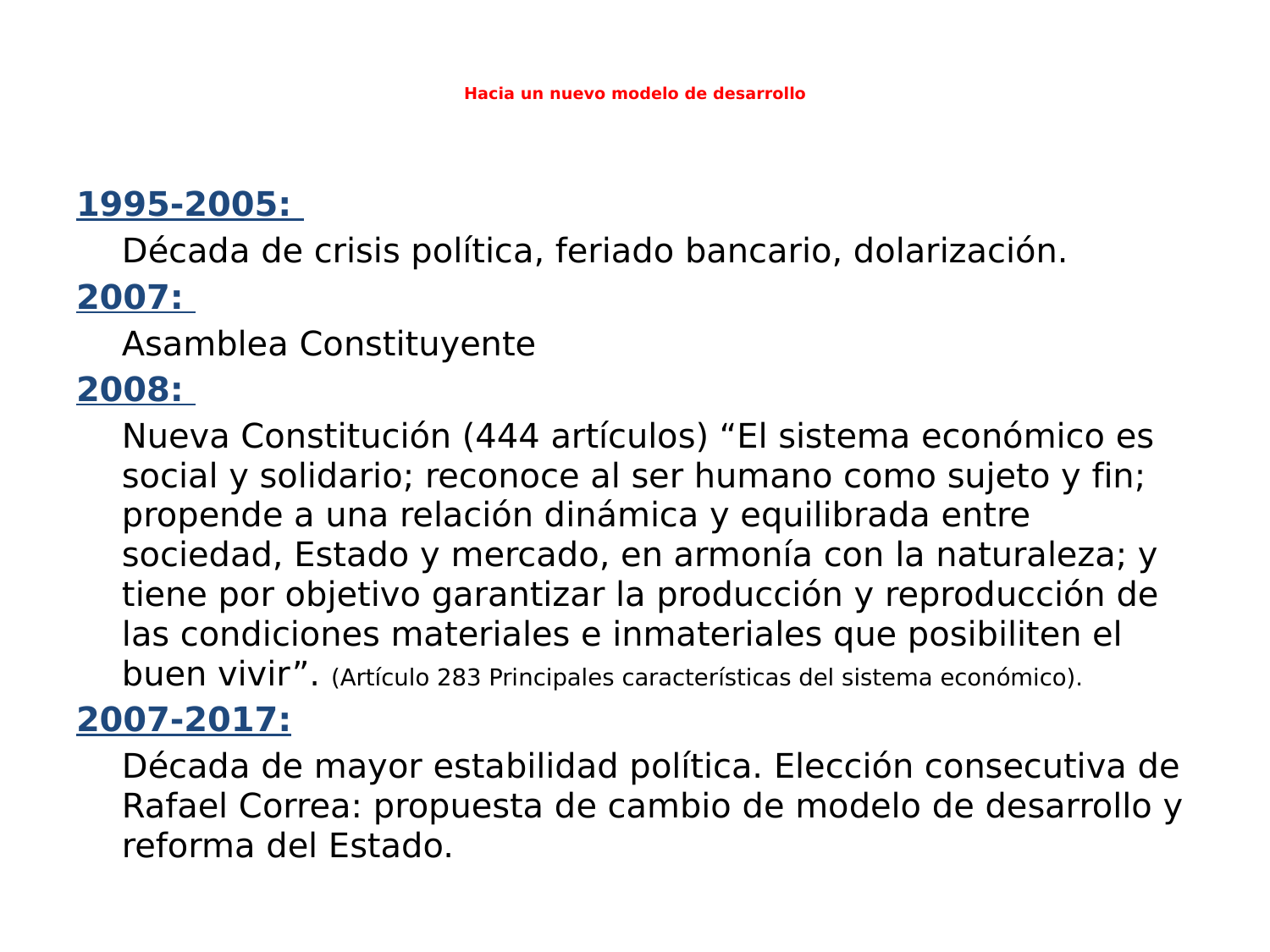

# Hacia un nuevo modelo de desarrollo
1995-2005:
	Década de crisis política, feriado bancario, dolarización.
2007:
	Asamblea Constituyente
2008:
	Nueva Constitución (444 artículos) “El sistema económico es social y solidario; reconoce al ser humano como sujeto y fin; propende a una relación dinámica y equilibrada entre sociedad, Estado y mercado, en armonía con la naturaleza; y tiene por objetivo garantizar la producción y reproducción de las condiciones materiales e inmateriales que posibiliten el buen vivir”. (Artículo 283 Principales características del sistema económico).
2007-2017:
	Década de mayor estabilidad política. Elección consecutiva de Rafael Correa: propuesta de cambio de modelo de desarrollo y reforma del Estado.